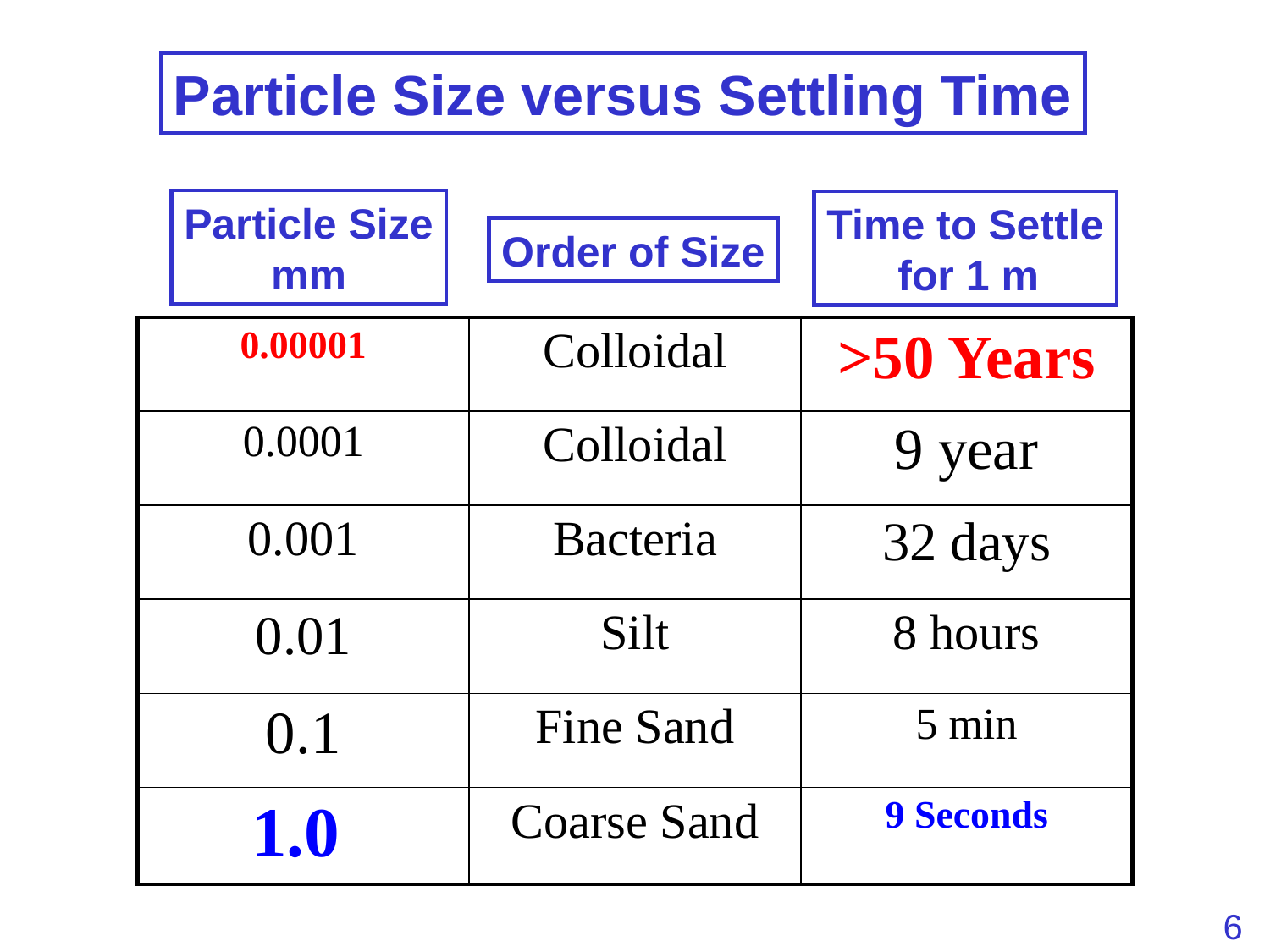

Particle Size versus Settling Time
Particle Size
mm
Time to Settle
      for 1 m
Order of Size
| 0.00001 | Colloidal | >50 Years |
| --- | --- | --- |
| 0.0001 | Colloidal | 9 year |
| 0.001 | Bacteria | 32 days |
| 0.01 | Silt | 8 hours |
| 0.1 | Fine Sand | 5 min |
| 1.0 | Coarse Sand | 9 Seconds |

6